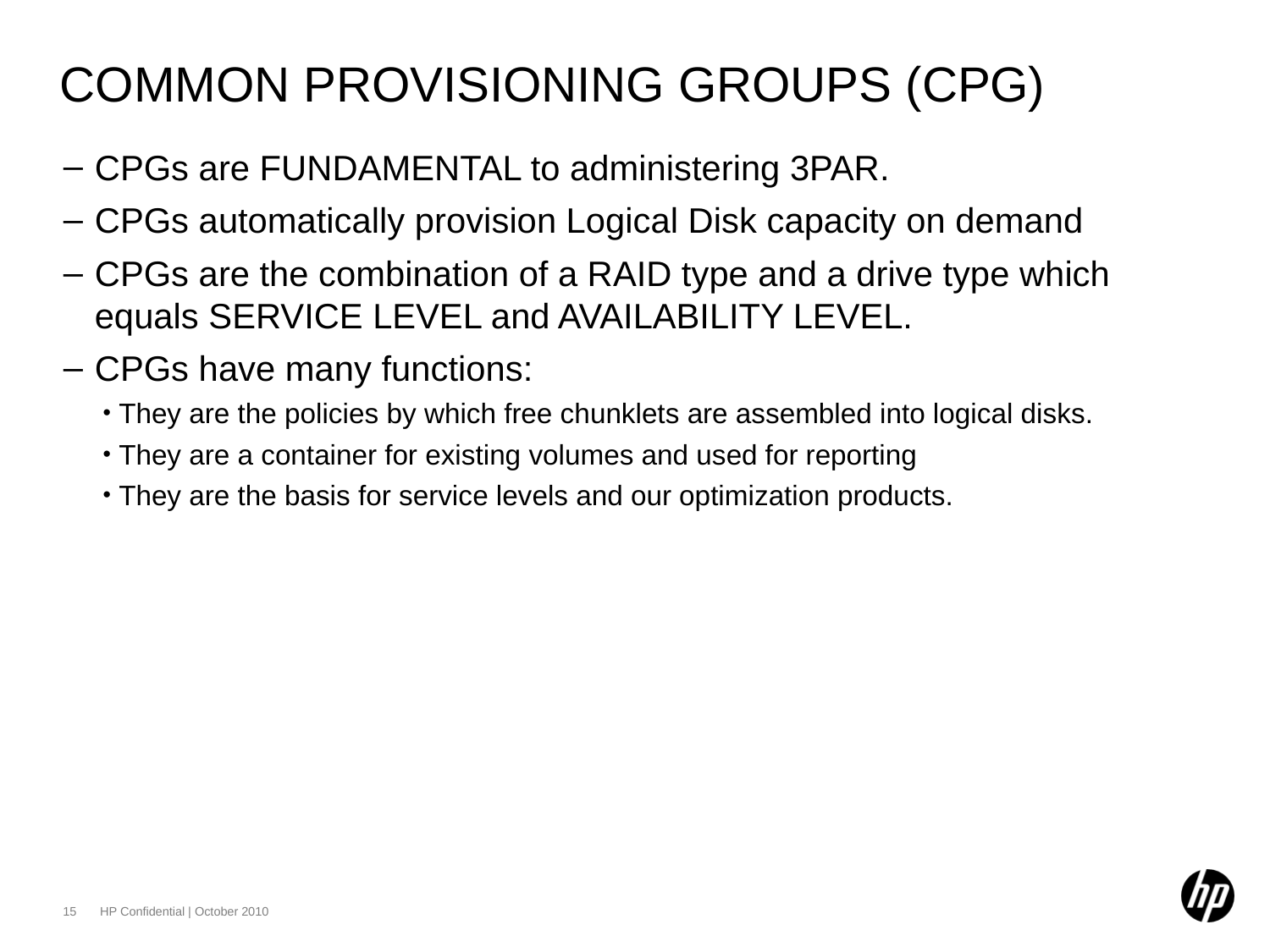

# Common Provisioning Groups (CPG)
CPGs are FUNDAMENTAL to administering 3PAR.
CPGs automatically provision Logical Disk capacity on demand
CPGs are the combination of a RAID type and a drive type which equals SERVICE LEVEL and AVAILABILITY LEVEL.
CPGs have many functions:
They are the policies by which free chunklets are assembled into logical disks.
They are a container for existing volumes and used for reporting
They are the basis for service levels and our optimization products.